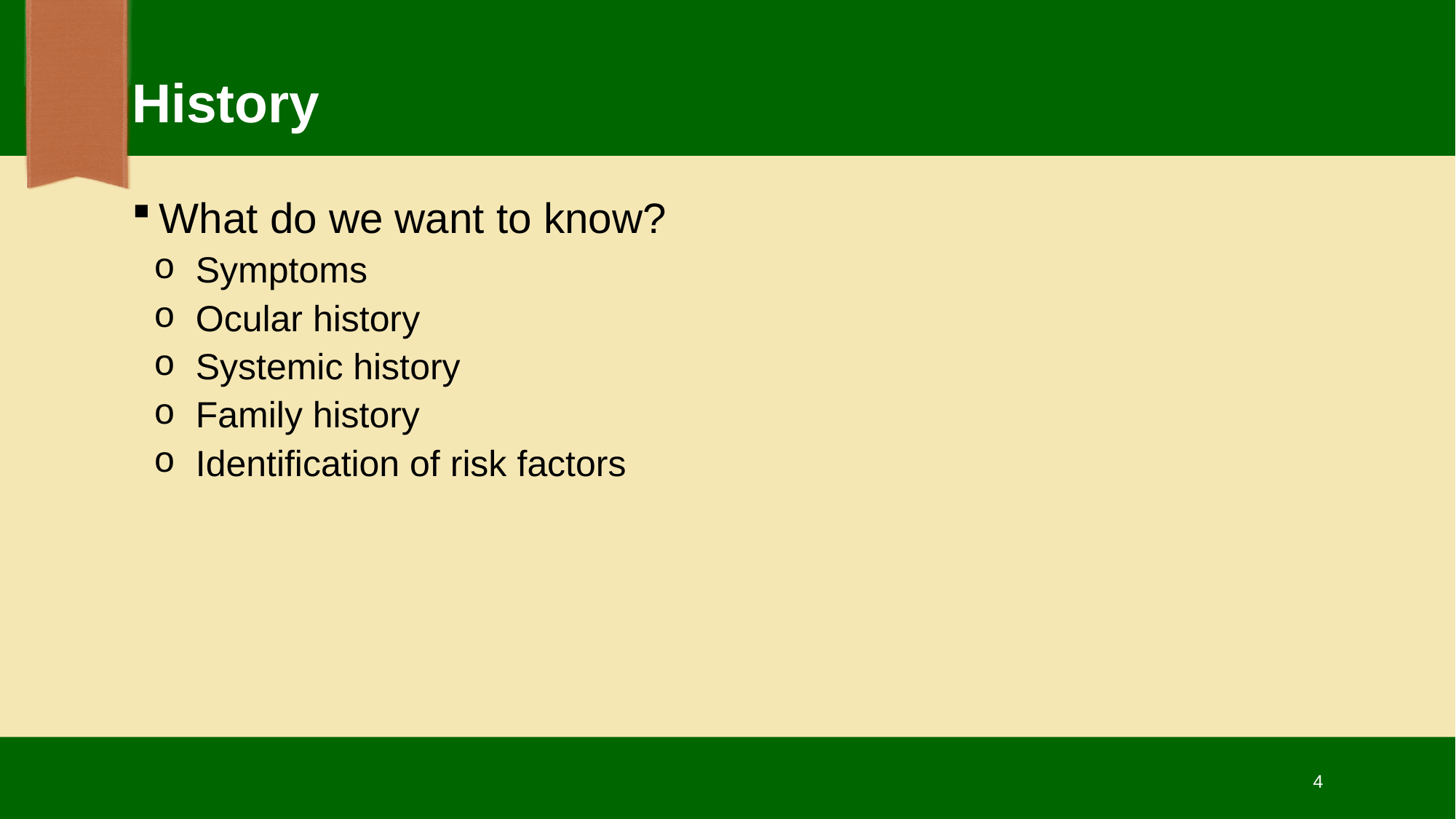

# History
What do we want to know?
Symptoms
Ocular history
Systemic history
Family history
Identification of risk factors
4